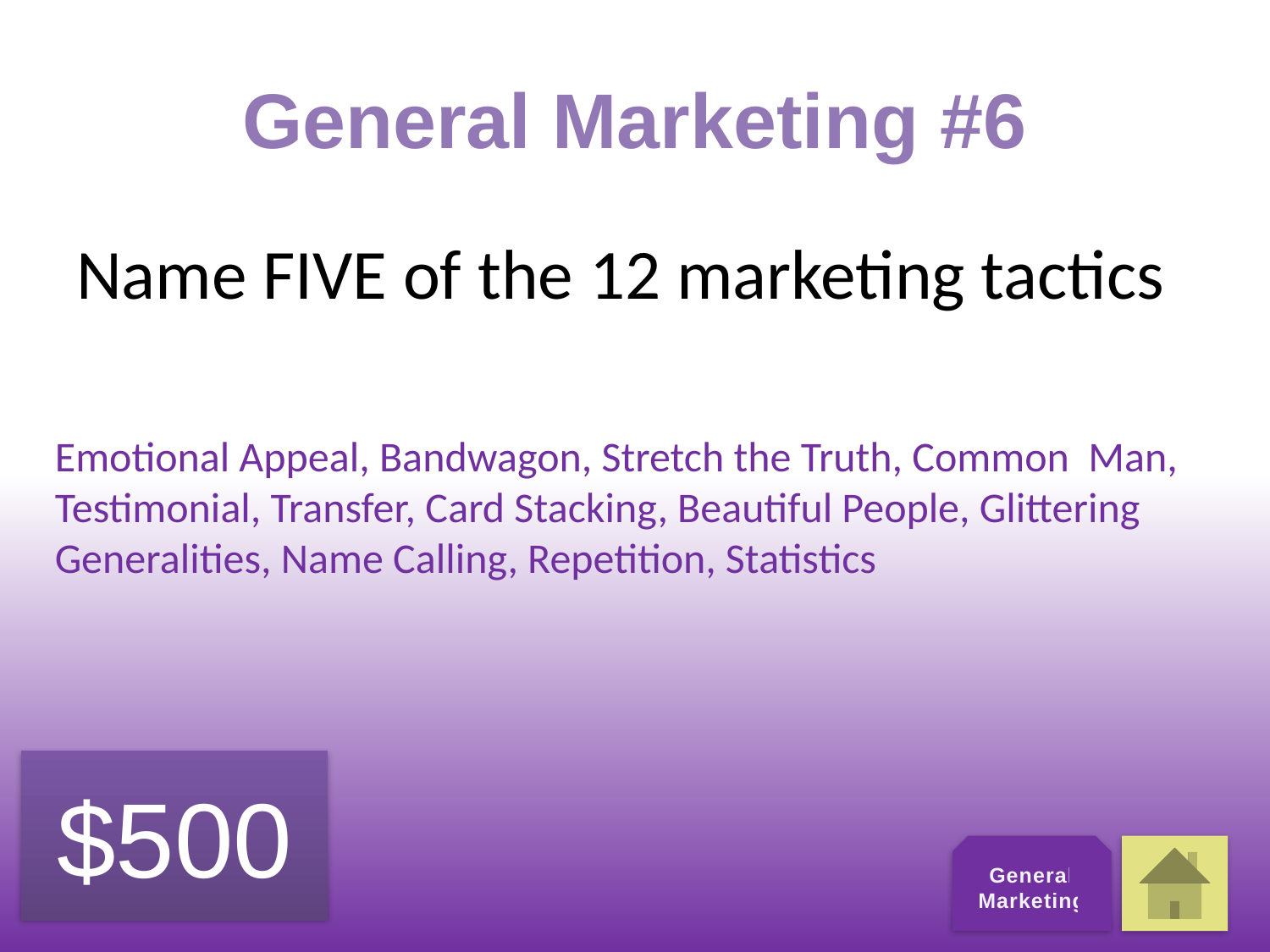

# General Marketing #6
Name FIVE of the 12 marketing tactics
Emotional Appeal, Bandwagon, Stretch the Truth, Common  Man, Testimonial, Transfer, Card Stacking, Beautiful People, Glittering Generalities, Name Calling, Repetition, Statistics
$500
General Marketing